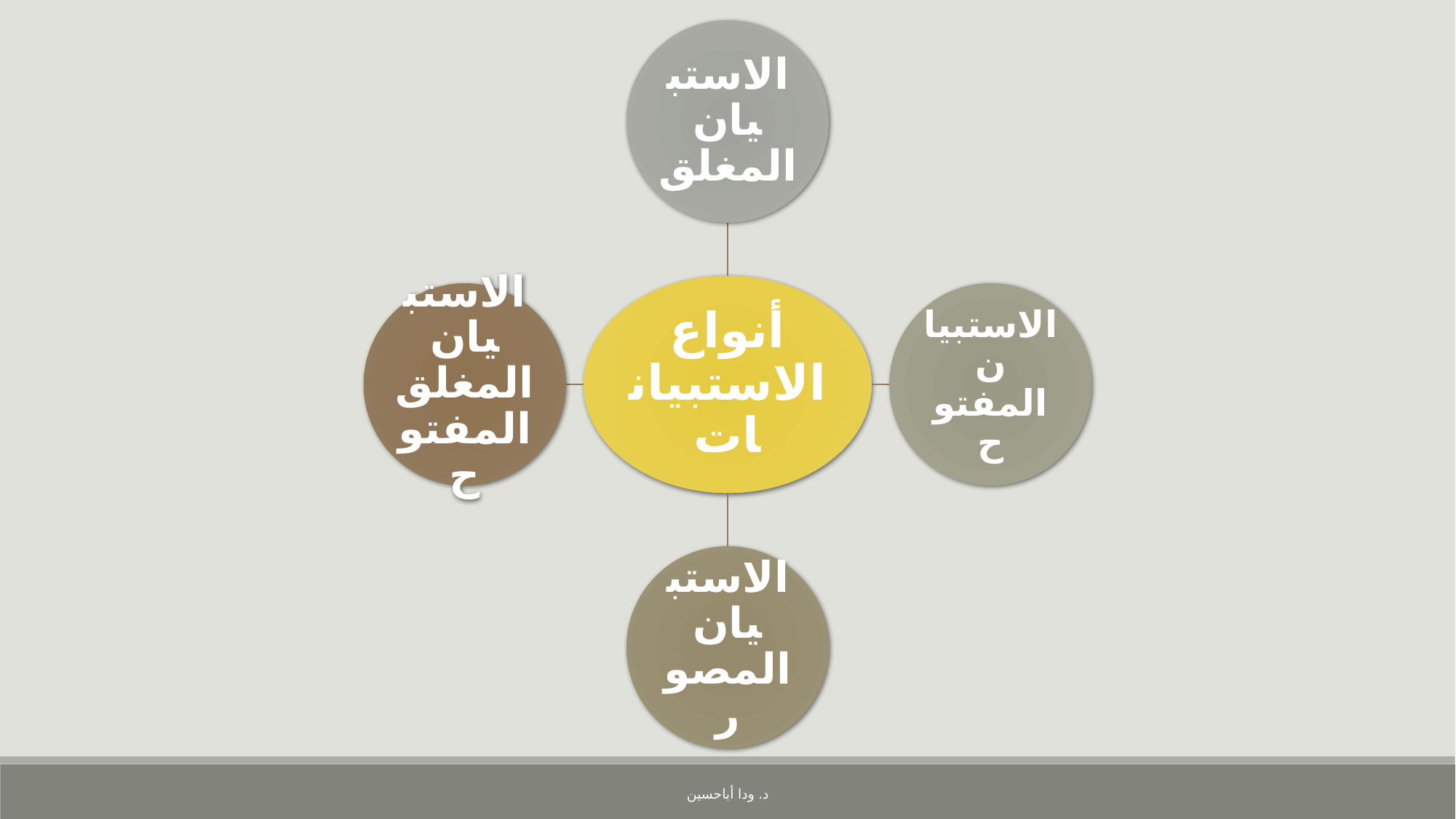

أنواع الاستبيانات

الاستبيان المغلق

الاستبيان المفتوح

الاستبيان المصور

الاستبيان المغلق المفتوح
د. ودا أباحسين